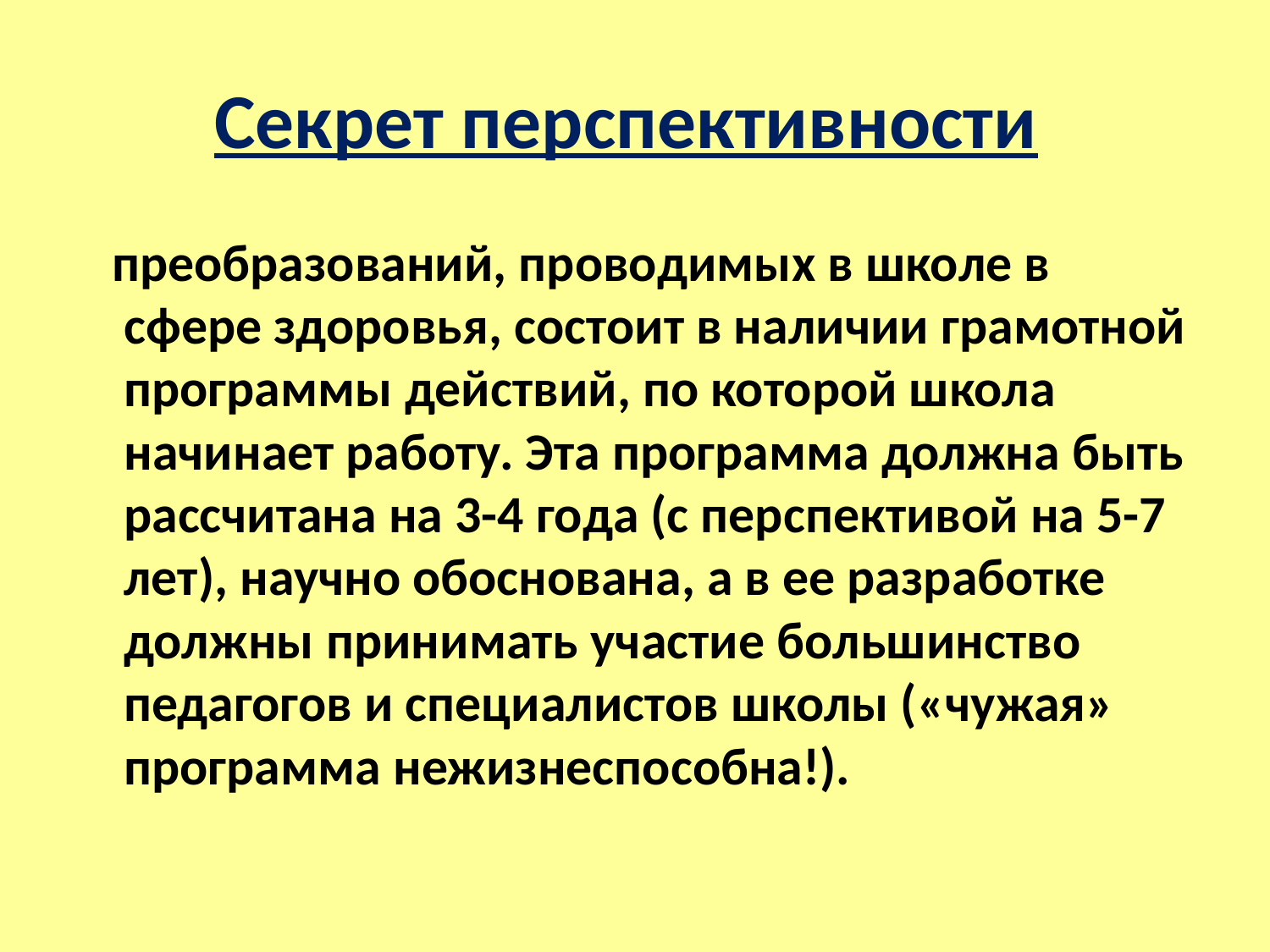

# Секрет перспективности
   преобразований, проводимых в школе в сфере здоровья, состоит в наличии грамотной программы действий, по которой школа начинает работу. Эта программа должна быть рассчитана на 3-4 года (с перспективой на 5-7 лет), научно обоснована, а в ее разработке должны принимать участие большинство педагогов и специалистов школы («чужая» программа нежизнеспособна!).